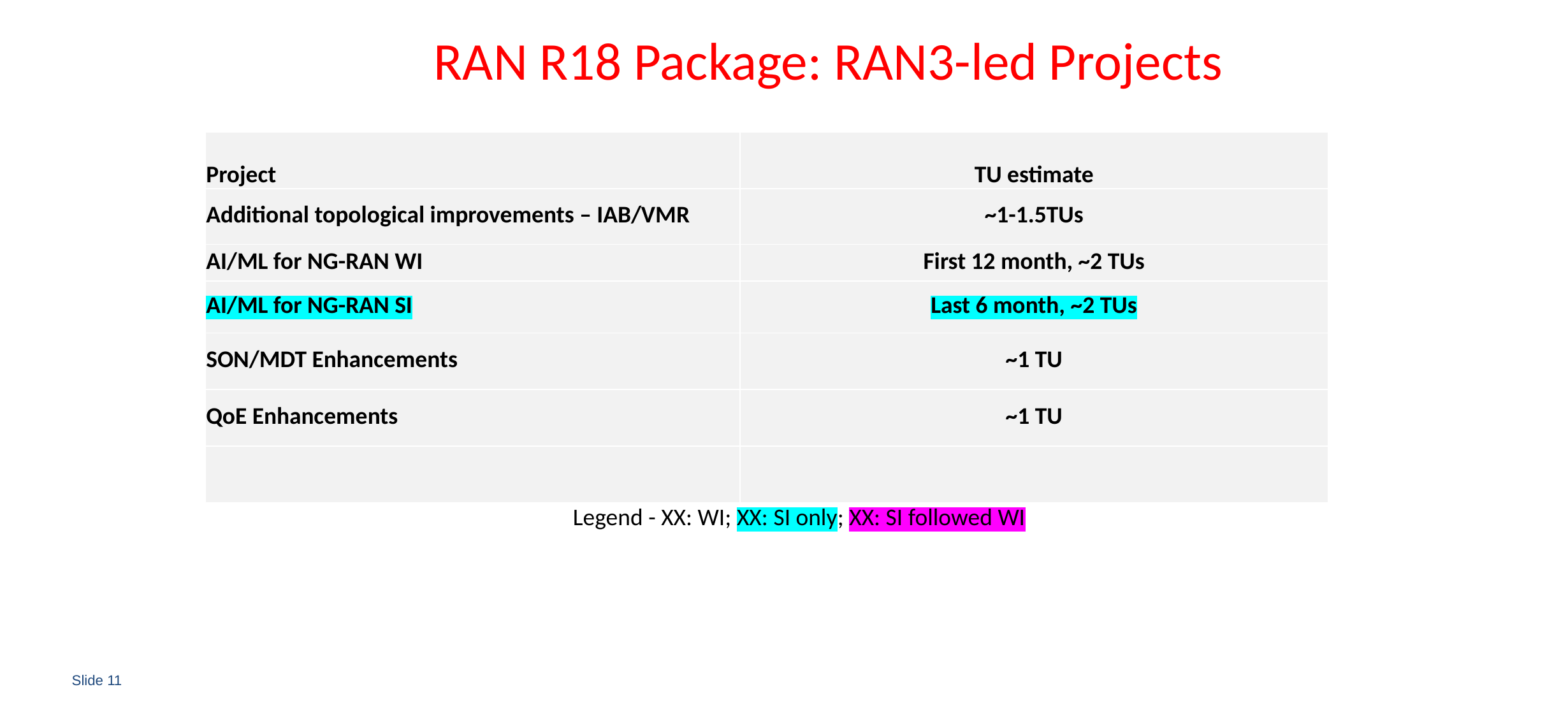

# RAN R18 Package: RAN3-led Projects
| Project | TU estimate |
| --- | --- |
| Additional topological improvements – IAB/VMR | ~1-1.5TUs |
| AI/ML for NG-RAN WI | First 12 month, ~2 TUs |
| AI/ML for NG-RAN SI | Last 6 month, ~2 TUs |
| SON/MDT Enhancements | ~1 TU |
| QoE Enhancements | ~1 TU |
|  |  |
Legend - XX: WI; XX: SI only; XX: SI followed WI